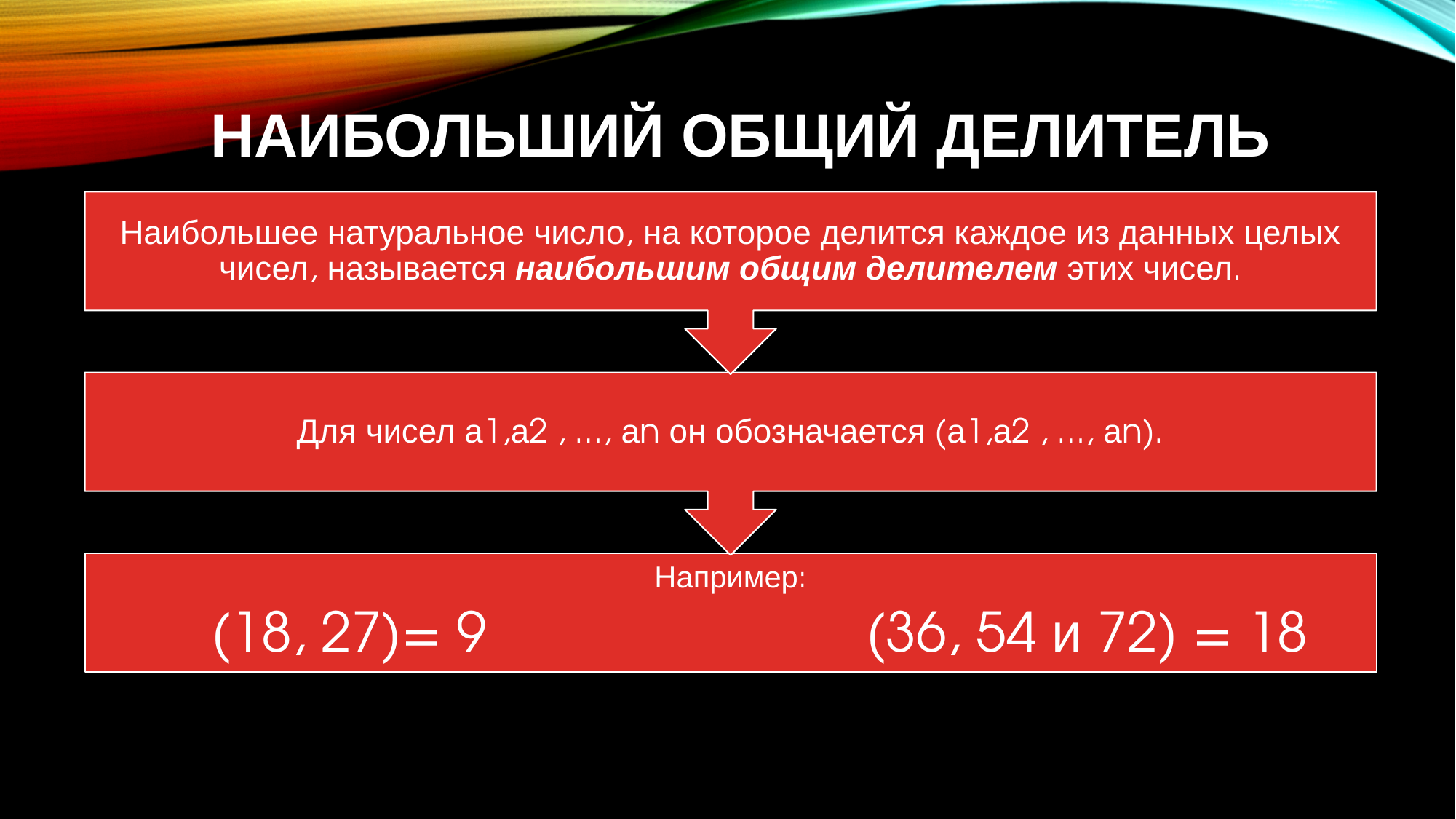

# Наибольший общий делитель
Например:
	(18, 27)= 9				(36, 54 и 72) = 18
Для чисел а1,а2 , …, аn он обозначается (а1,а2 , …, аn).
Наибольшее натуральное число, на которое делится каждое из данных целых чисел, называется наибольшим общим делителем этих чисел.